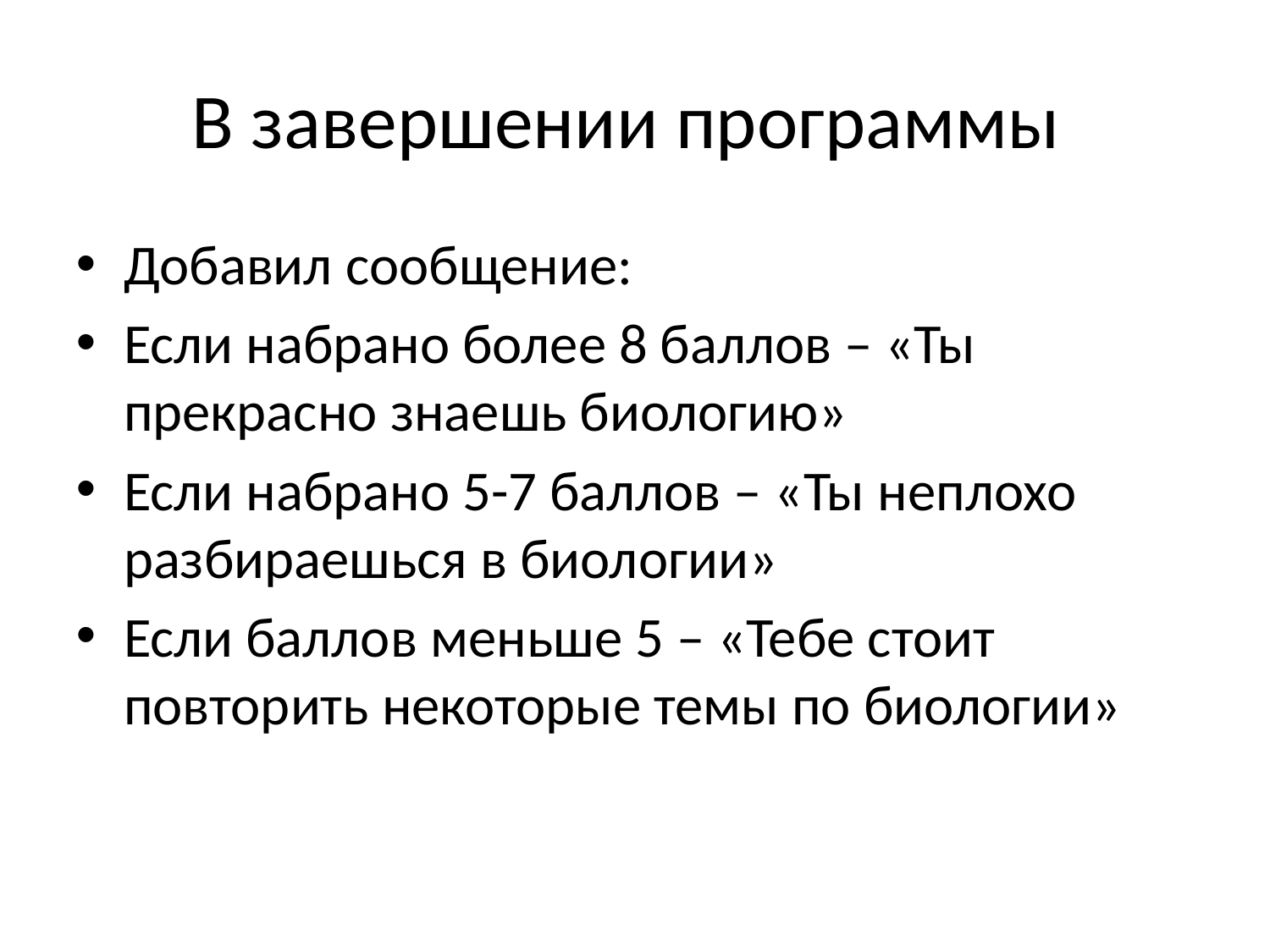

В завершении программы
Добавил сообщение:
Если набрано более 8 баллов – «Ты прекрасно знаешь биологию»
Если набрано 5-7 баллов – «Ты неплохо разбираешься в биологии»
Если баллов меньше 5 – «Тебе стоит повторить некоторые темы по биологии»